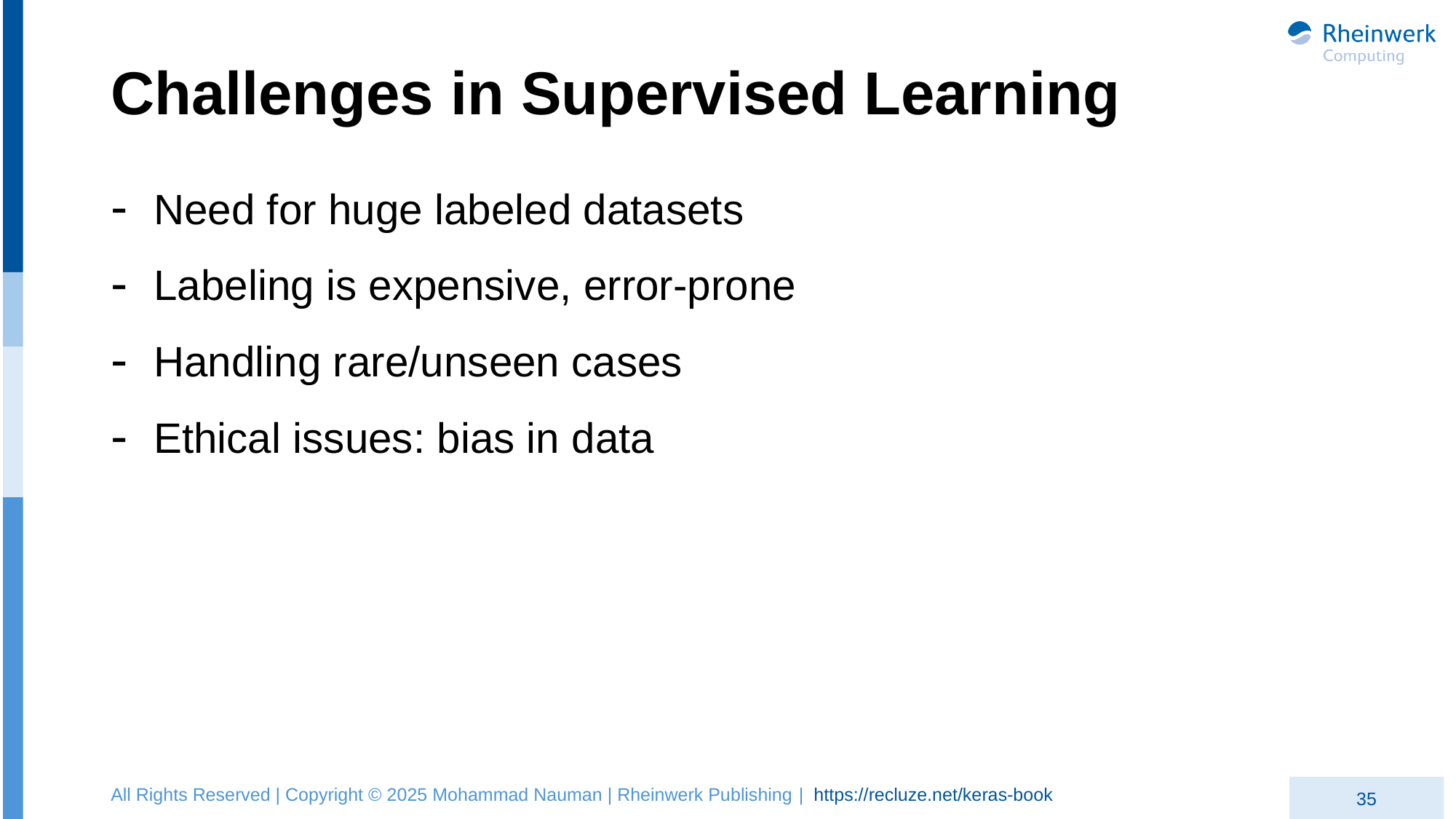

# Challenges in Supervised Learning
Need for huge labeled datasets
Labeling is expensive, error-prone
Handling rare/unseen cases
Ethical issues: bias in data